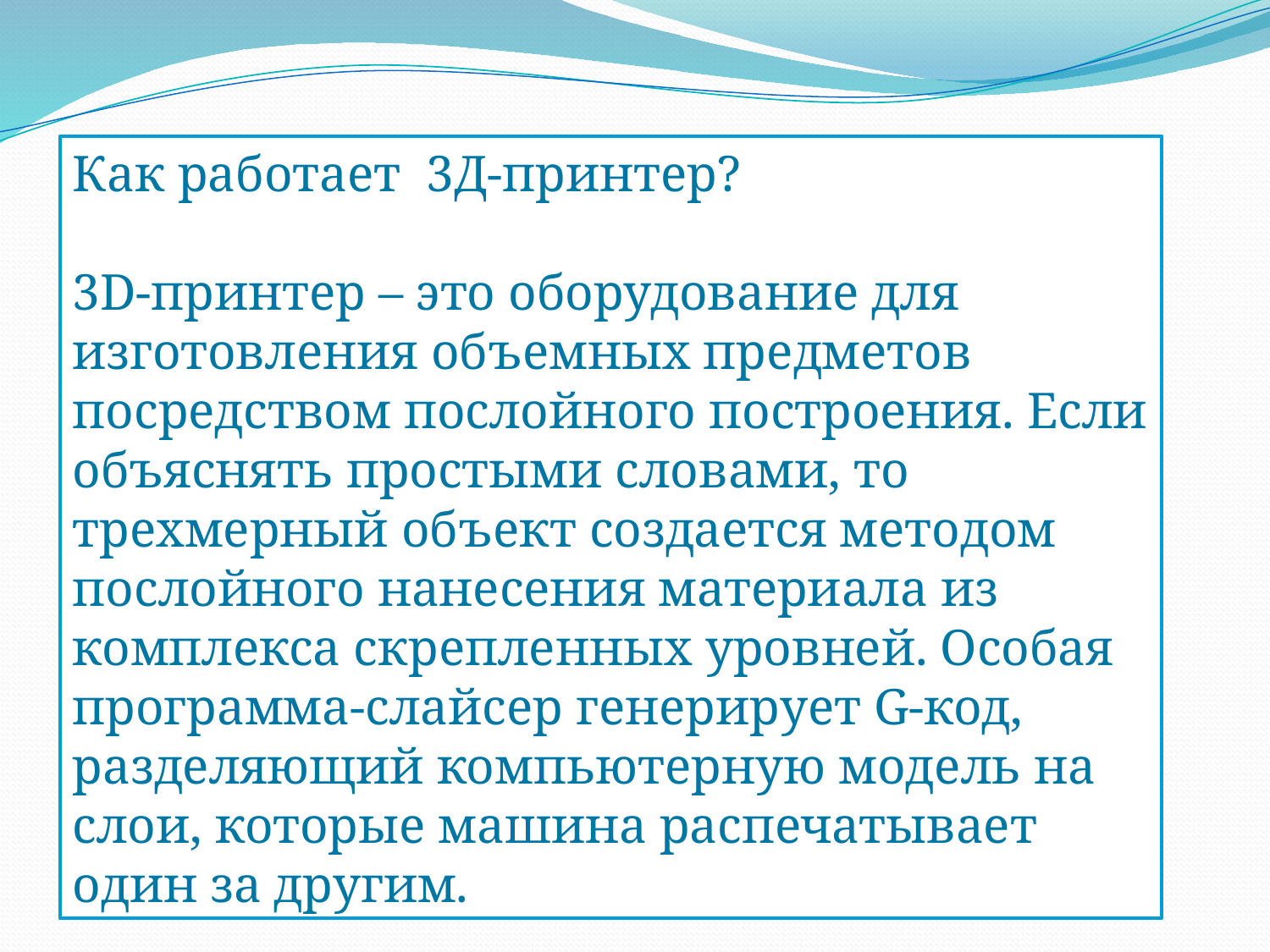

Как работает  3Д-принтер?

3D-принтер – это оборудование для изготовления объемных предметов посредством послойного построения. Если объяснять простыми словами, то трехмерный объект создается методом послойного нанесения материала из комплекса скрепленных уровней. Особая программа-слайсер генерирует G-код, разделяющий компьютерную модель на слои, которые машина распечатывает один за другим.